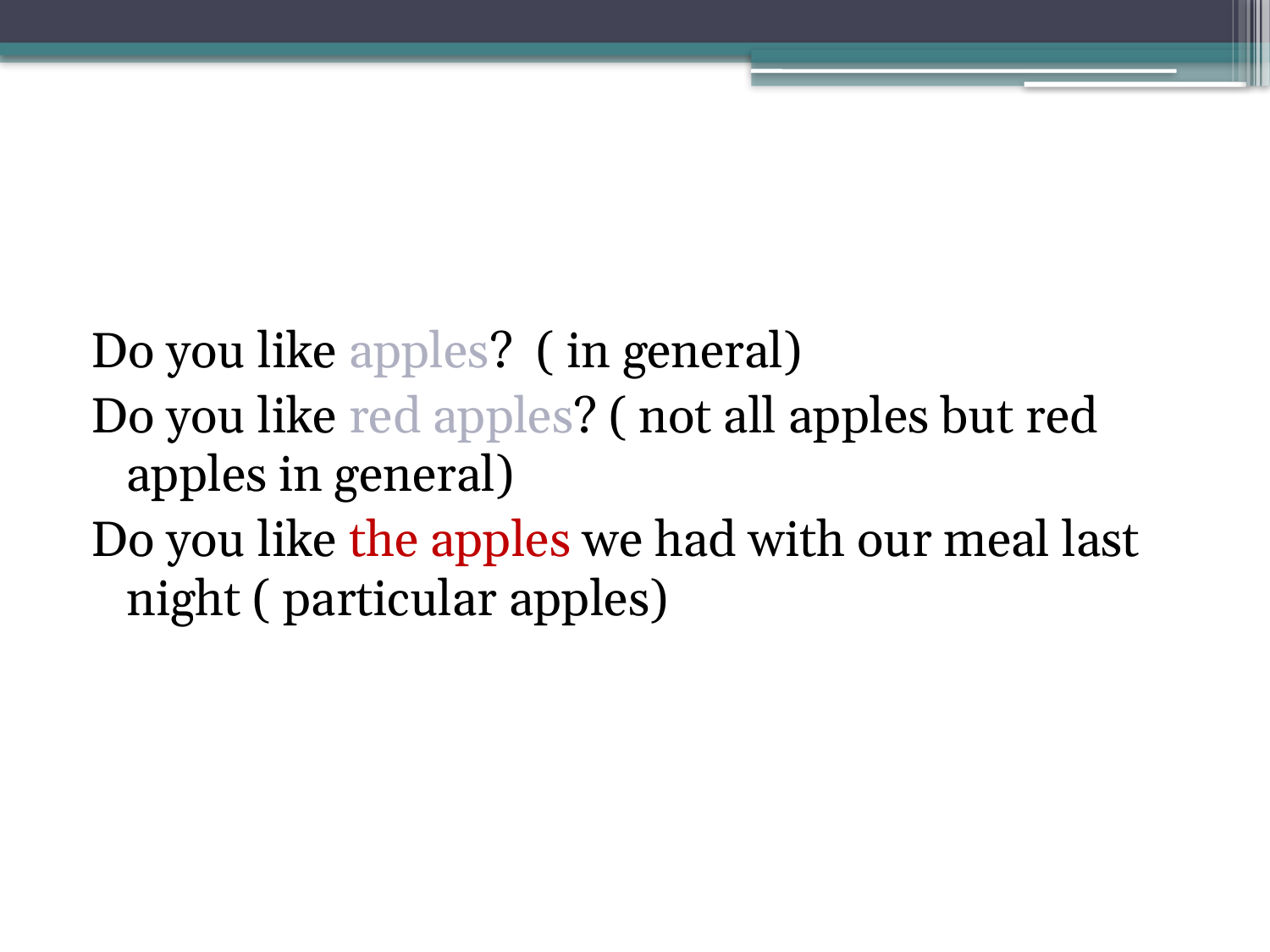

Do you like apples?  ( in general)
Do you like red apples? ( not all apples but red apples in general)
Do you like the apples we had with our meal last night ( particular apples)